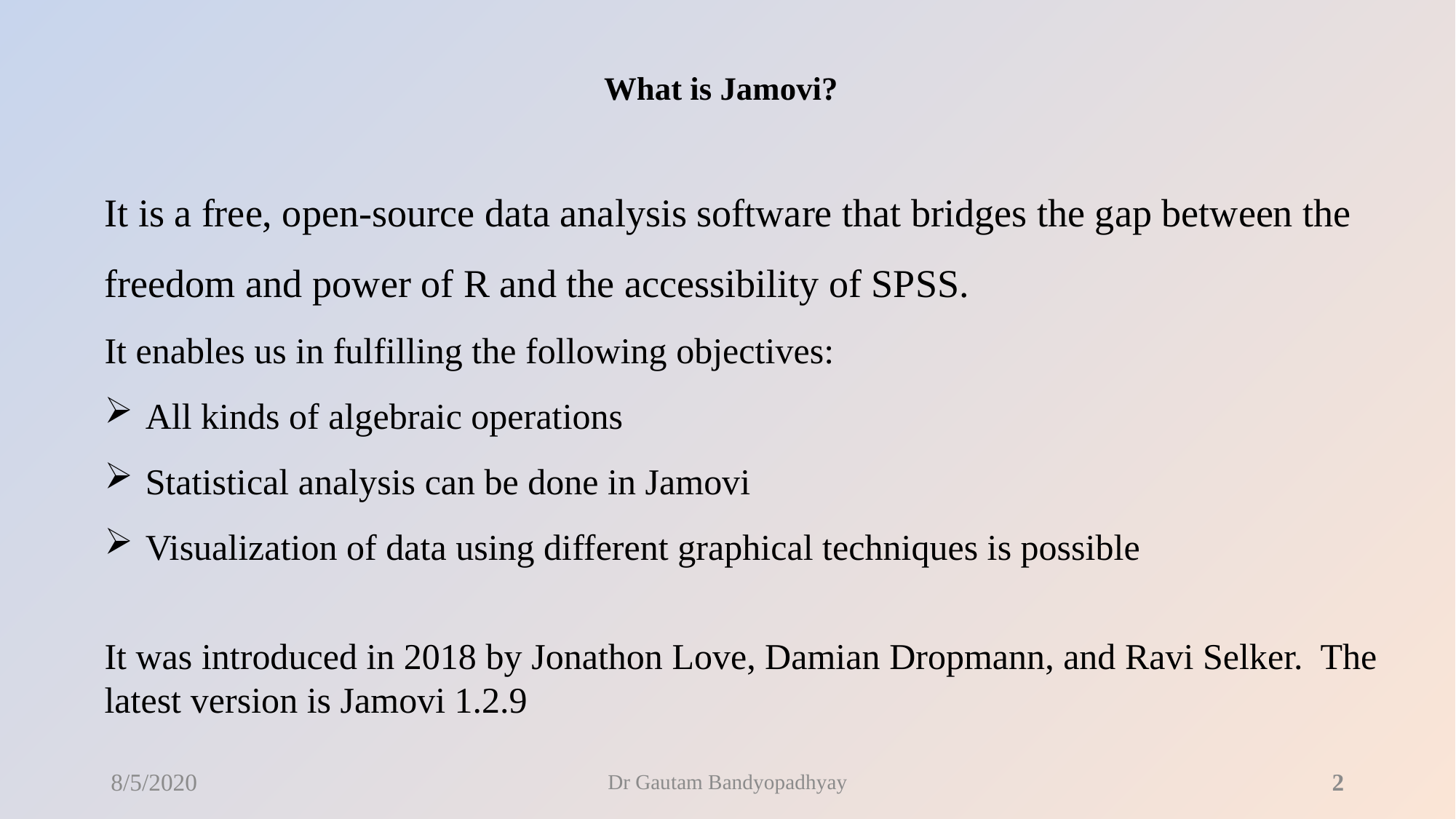

# What is Jamovi?
It is a free, open-source data analysis software that bridges the gap between the freedom and power of R and the accessibility of SPSS.
It enables us in fulfilling the following objectives:
All kinds of algebraic operations
Statistical analysis can be done in Jamovi
Visualization of data using different graphical techniques is possible

It was introduced in 2018 by Jonathon Love, Damian Dropmann, and Ravi Selker.  The latest version is Jamovi 1.2.9

8/5/2020
Dr Gautam Bandyopadhyay
2